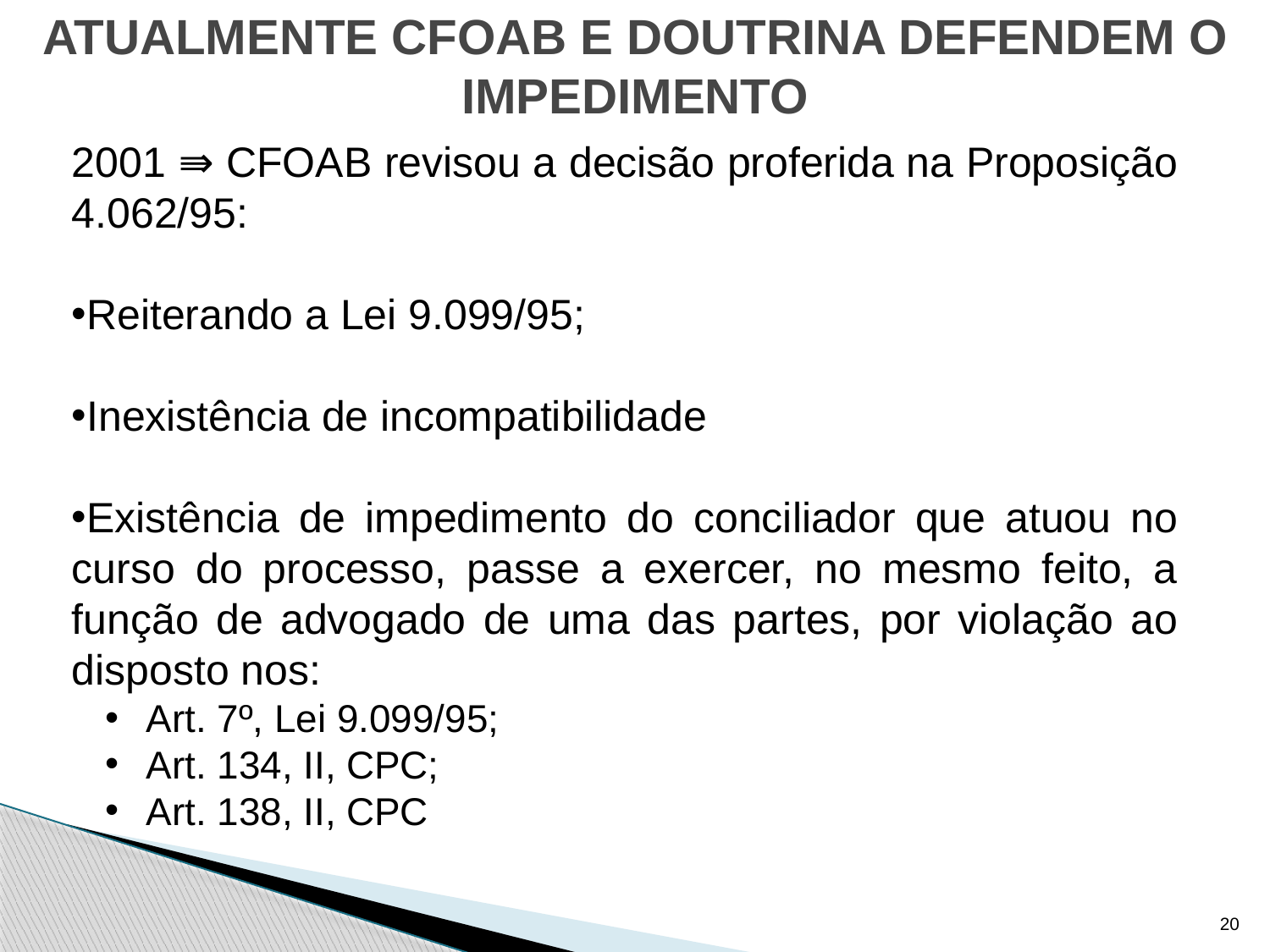

# ATUALMENTE CFOAB E DOUTRINA DEFENDEM O IMPEDIMENTO
2001 ⇛ CFOAB revisou a decisão proferida na Proposição 4.062/95:

Reiterando a Lei 9.099/95;

Inexistência de incompatibilidade

Existência de impedimento do conciliador que atuou no curso do processo, passe a exercer, no mesmo feito, a função de advogado de uma das partes, por violação ao disposto nos:
 Art. 7º, Lei 9.099/95;
 Art. 134, II, CPC;
 Art. 138, II, CPC
20